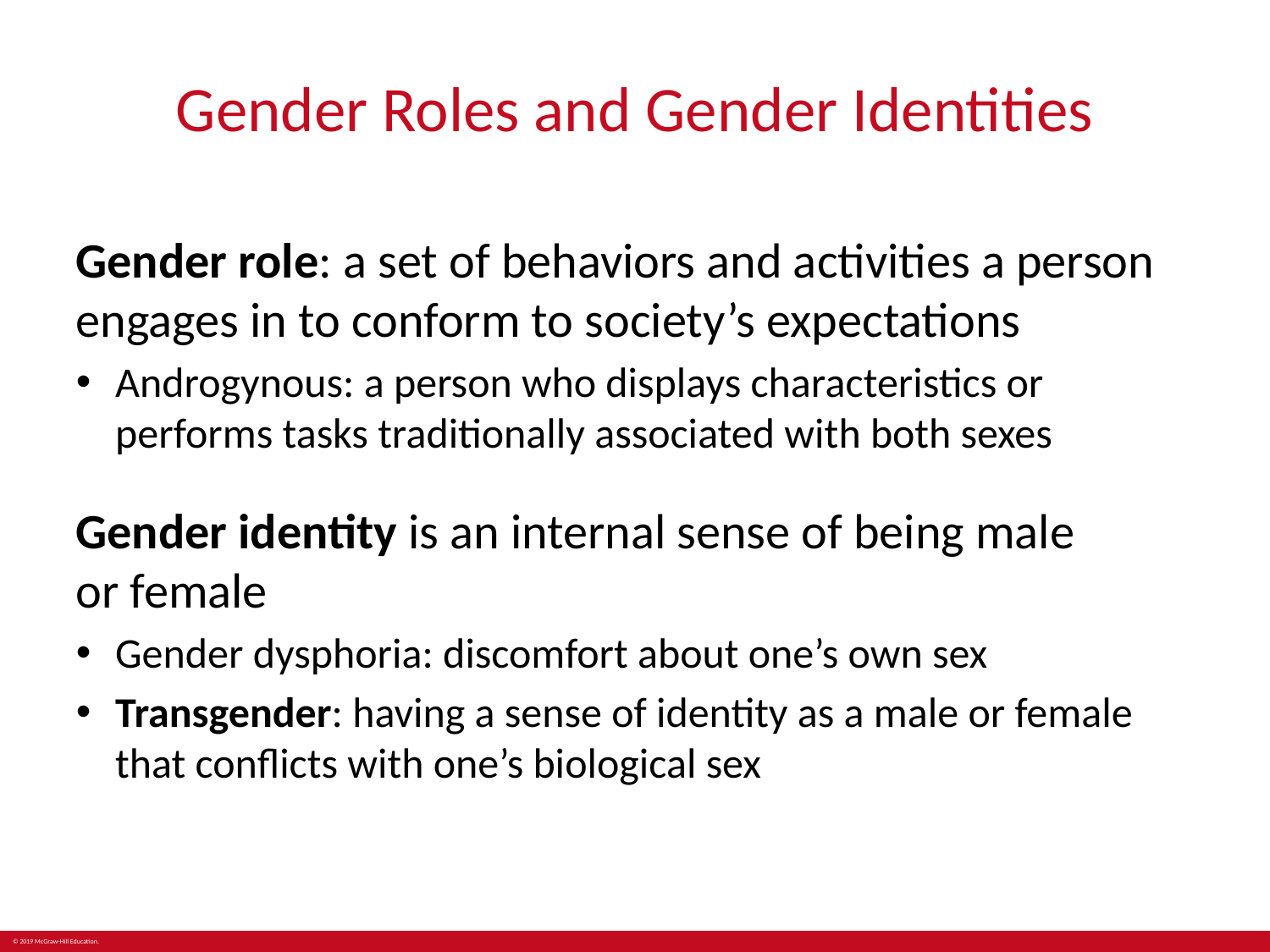

# Gender Roles and Gender Identities
Gender role: a set of behaviors and activities a person engages in to conform to society’s expectations
Androgynous: a person who displays characteristics or performs tasks traditionally associated with both sexes
Gender identity is an internal sense of being male
or female
Gender dysphoria: discomfort about one’s own sex
Transgender: having a sense of identity as a male or female that conflicts with one’s biological sex